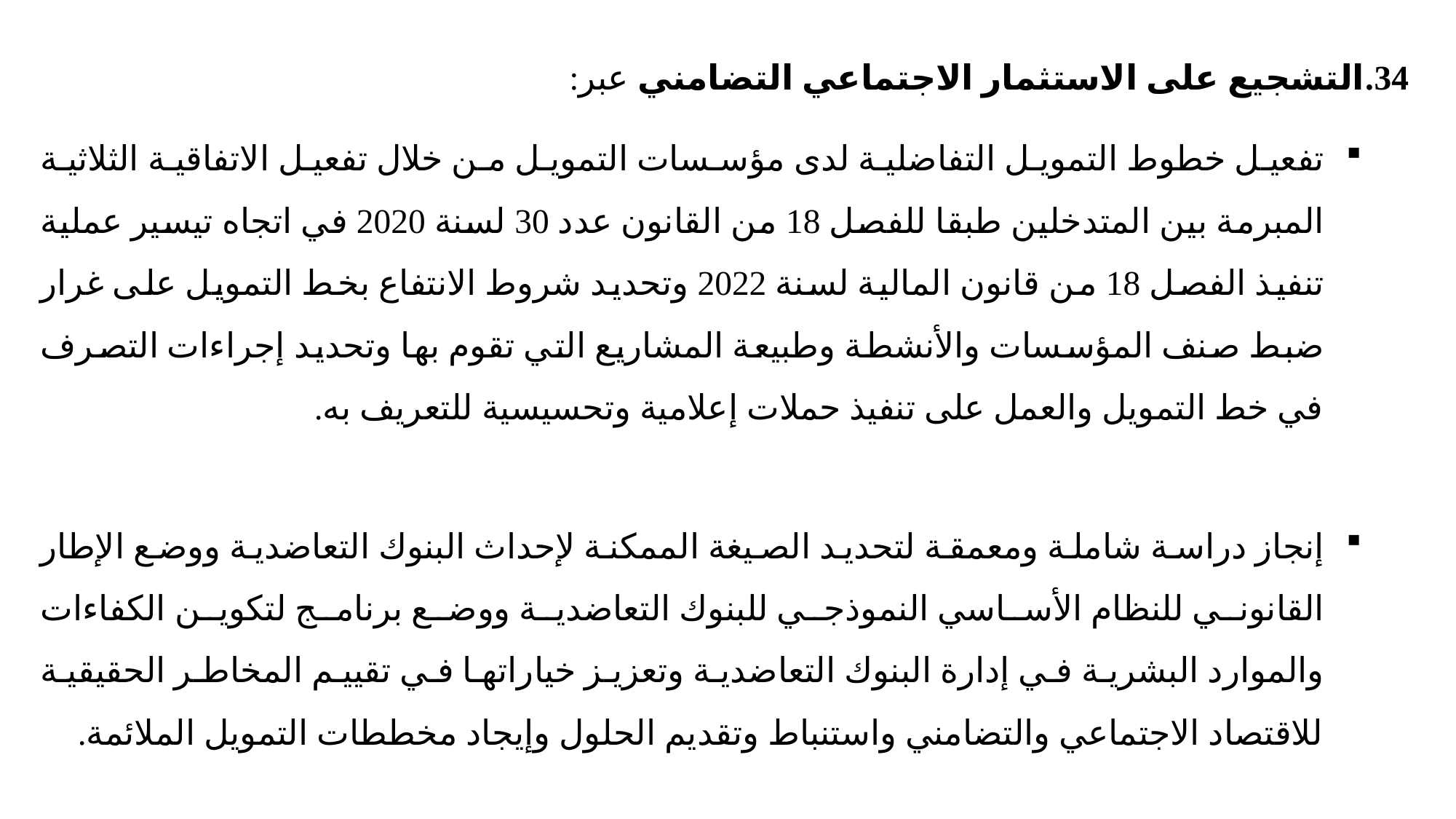

34.التشجيع على الاستثمار الاجتماعي التضامني عبر:
تفعيل خطوط التمويل التفاضلية لدى مؤسسات التمويل من خلال تفعيل الاتفاقية الثلاثية المبرمة بين المتدخلين طبقا للفصل 18 من القانون عدد 30 لسنة 2020 في اتجاه تيسير عملية تنفيذ الفصل 18 من قانون المالية لسنة 2022 وتحديد شروط الانتفاع بخط التمويل على غرار ضبط صنف المؤسسات والأنشطة وطبيعة المشاريع التي تقوم بها وتحديد إجراءات التصرف في خط التمويل والعمل على تنفيذ حملات إعلامية وتحسيسية للتعريف به.

إنجاز دراسة شاملة ومعمقة لتحديد الصيغة الممكنة لإحداث البنوك التعاضدية ووضع الإطار القانوني للنظام الأساسي النموذجي للبنوك التعاضدية ووضع برنامج لتكوين الكفاءات والموارد البشرية في إدارة البنوك التعاضدية وتعزيز خياراتها في تقييم المخاطر الحقيقية للاقتصاد الاجتماعي والتضامني واستنباط وتقديم الحلول وإيجاد مخططات التمويل الملائمة.